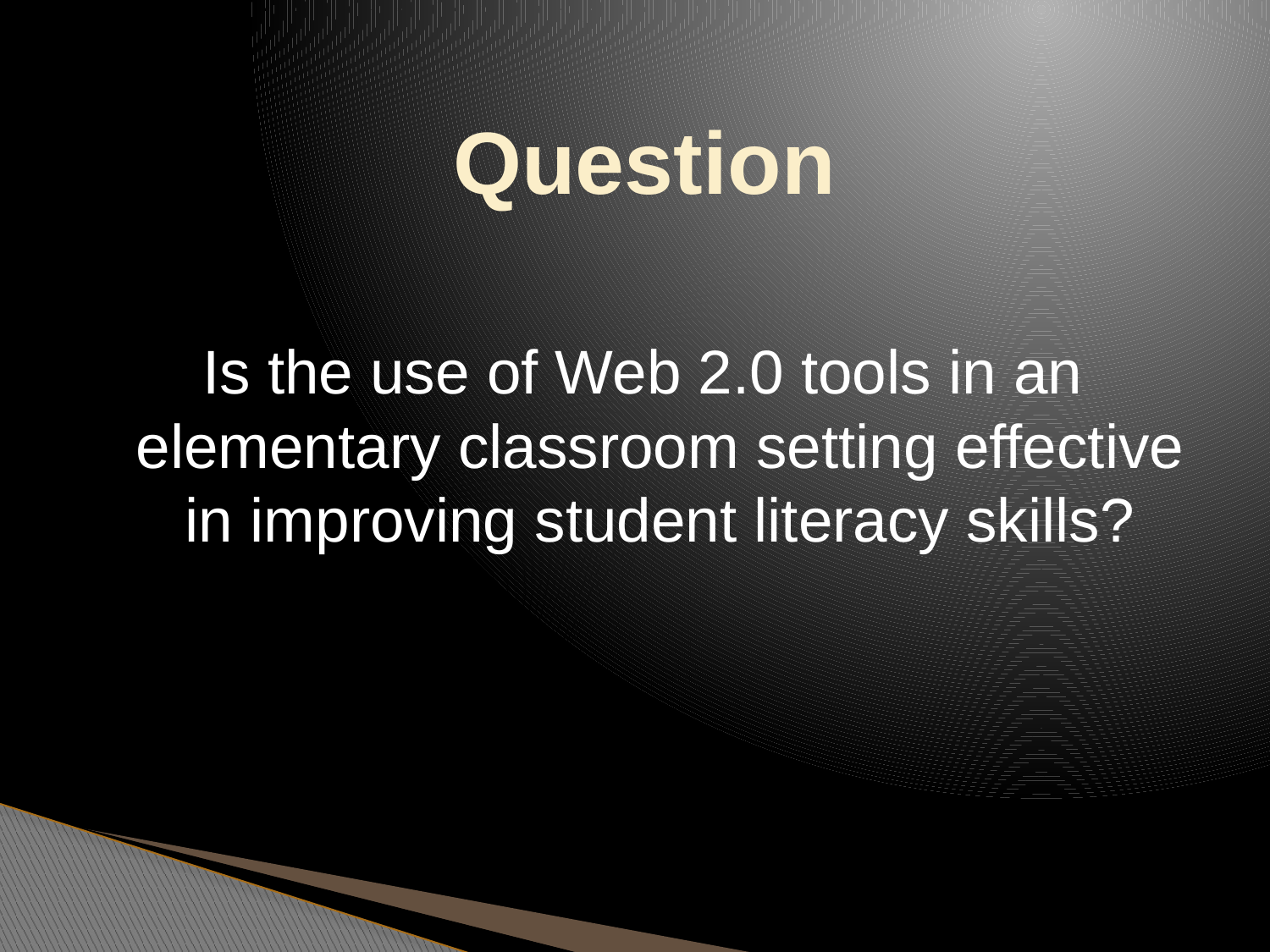

Question
Is the use of Web 2.0 tools in an elementary classroom setting effective in improving student literacy skills?